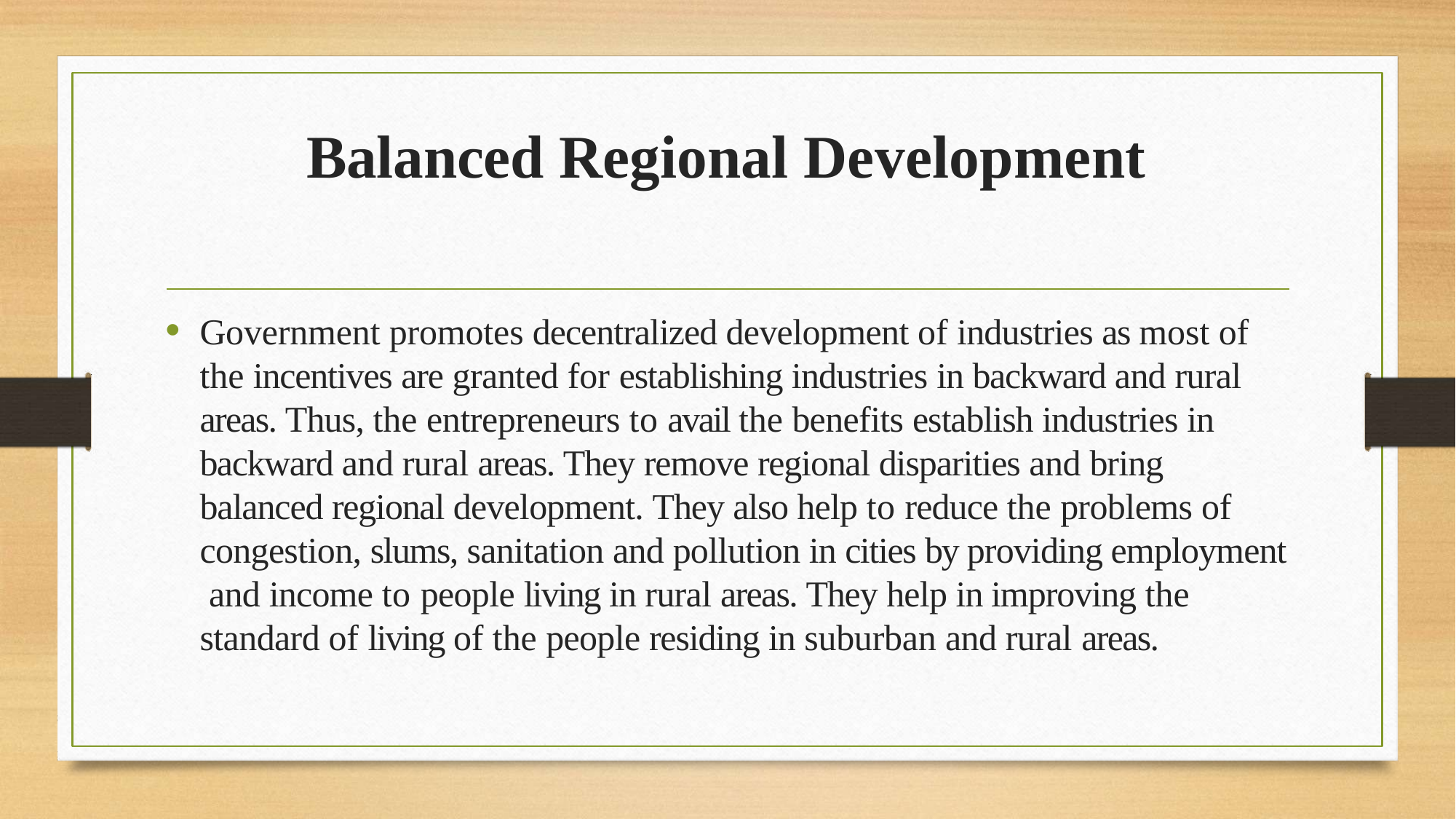

# Balanced Regional Development
Government promotes decentralized development of industries as most of  the incentives are granted for establishing industries in backward and rural  areas. Thus, the entrepreneurs to avail the benefits establish industries in  backward and rural areas. They remove regional disparities and bring  balanced regional development. They also help to reduce the problems of  congestion, slums, sanitation and pollution in cities by providing employment  and income to people living in rural areas. They help in improving the  standard of living of the people residing in suburban and rural areas.